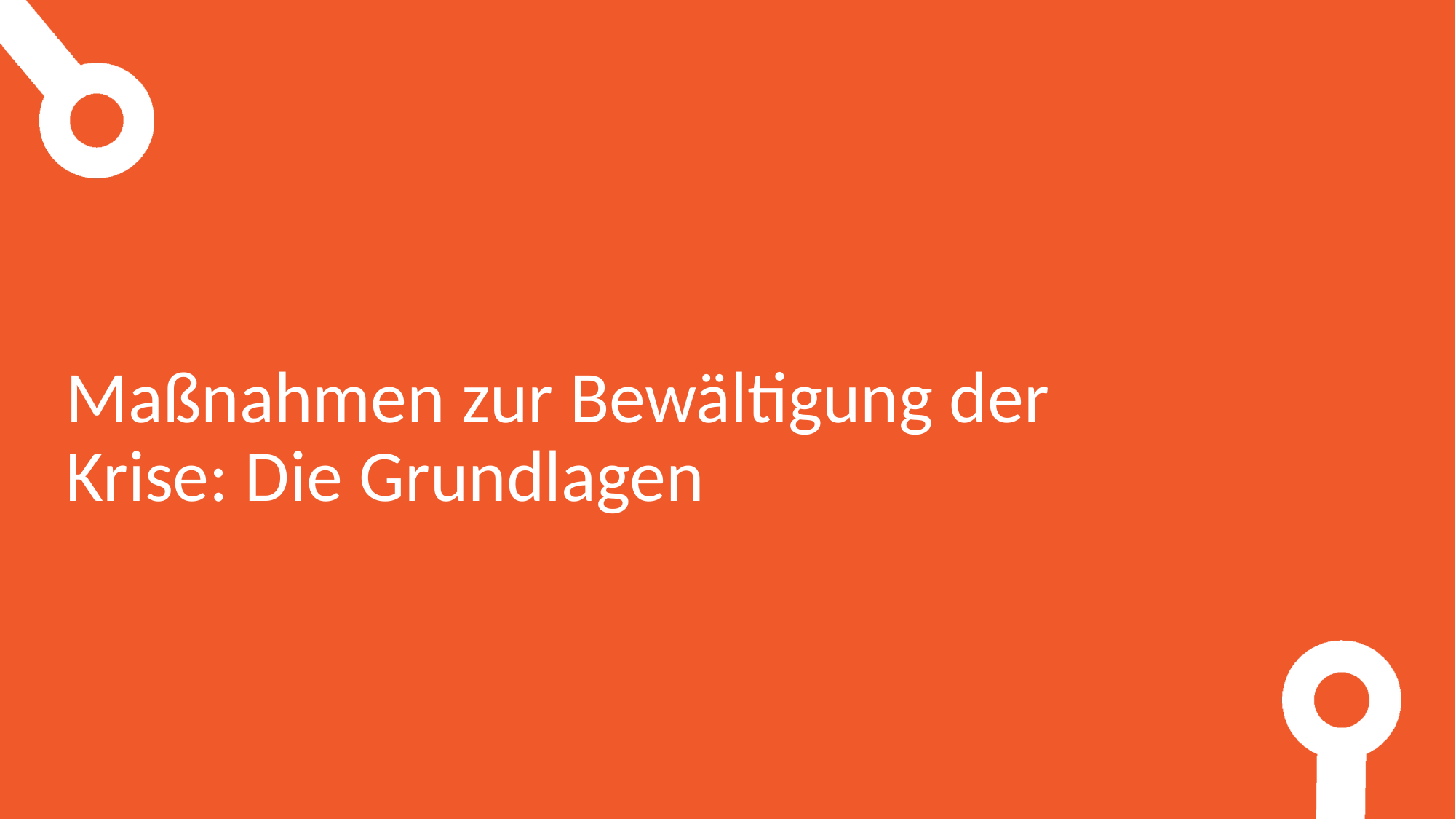

Maßnahmen zur Bewältigung der Krise: Die Grundlagen